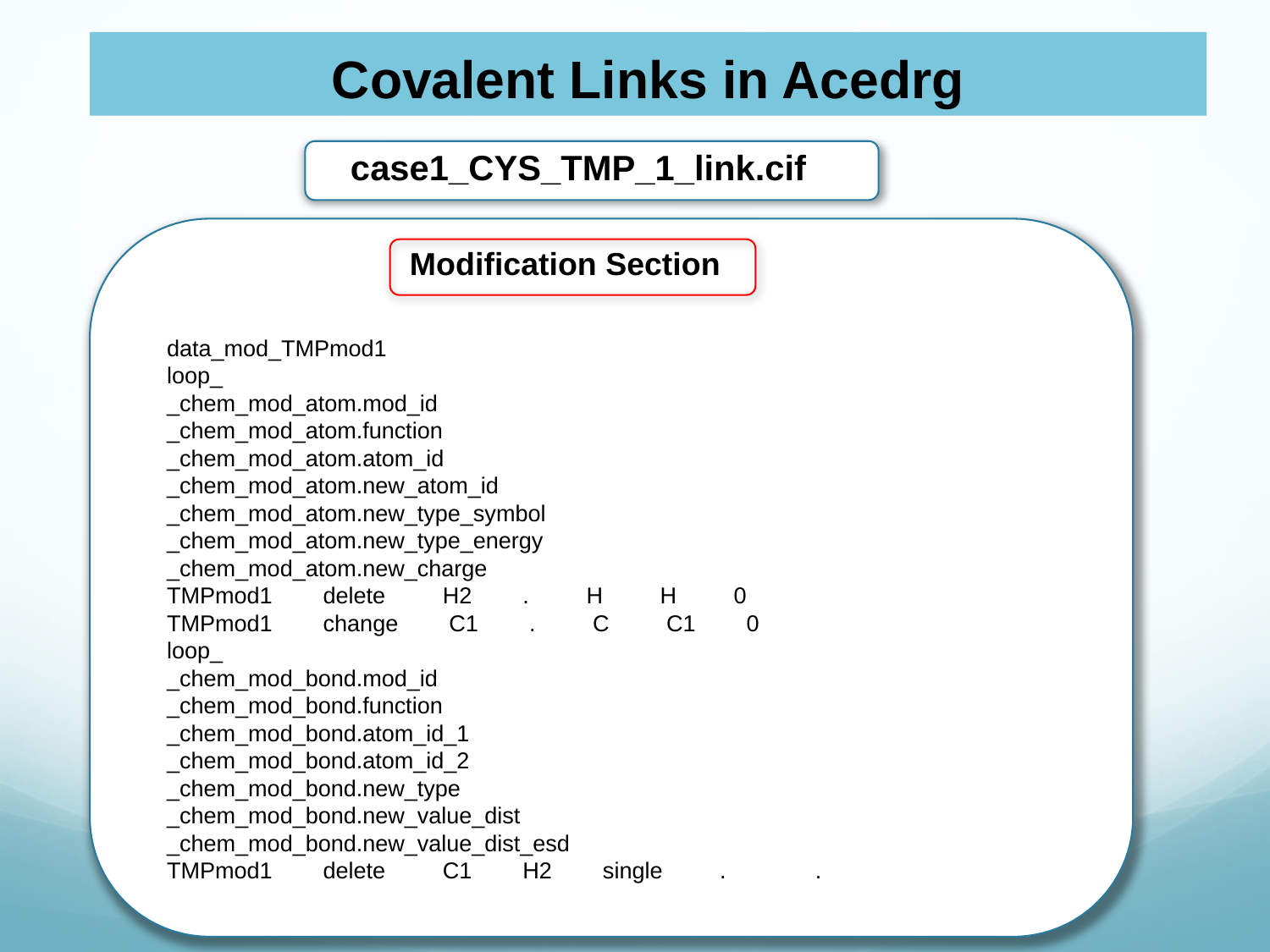

Covalent Links in Acedrg
case1_CYS_TMP_1_link.cif

Modification Section

data_mod_TMPmod1
loop_
_chem_mod_atom.mod_id
_chem_mod_atom.function
_chem_mod_atom.atom_id
_chem_mod_atom.new_atom_id
_chem_mod_atom.new_type_symbol
_chem_mod_atom.new_type_energy
_chem_mod_atom.new_charge
TMPmod1        delete         H2        .         H         H         0
TMPmod1        change        C1        .         C         C1        0
loop_
_chem_mod_bond.mod_id
_chem_mod_bond.function
_chem_mod_bond.atom_id_1
_chem_mod_bond.atom_id_2
_chem_mod_bond.new_type
_chem_mod_bond.new_value_dist
_chem_mod_bond.new_value_dist_esd
TMPmod1        delete         C1        H2        single         .              .
We use small molecule structures in COD as the source for the values of bond lengths and angles.